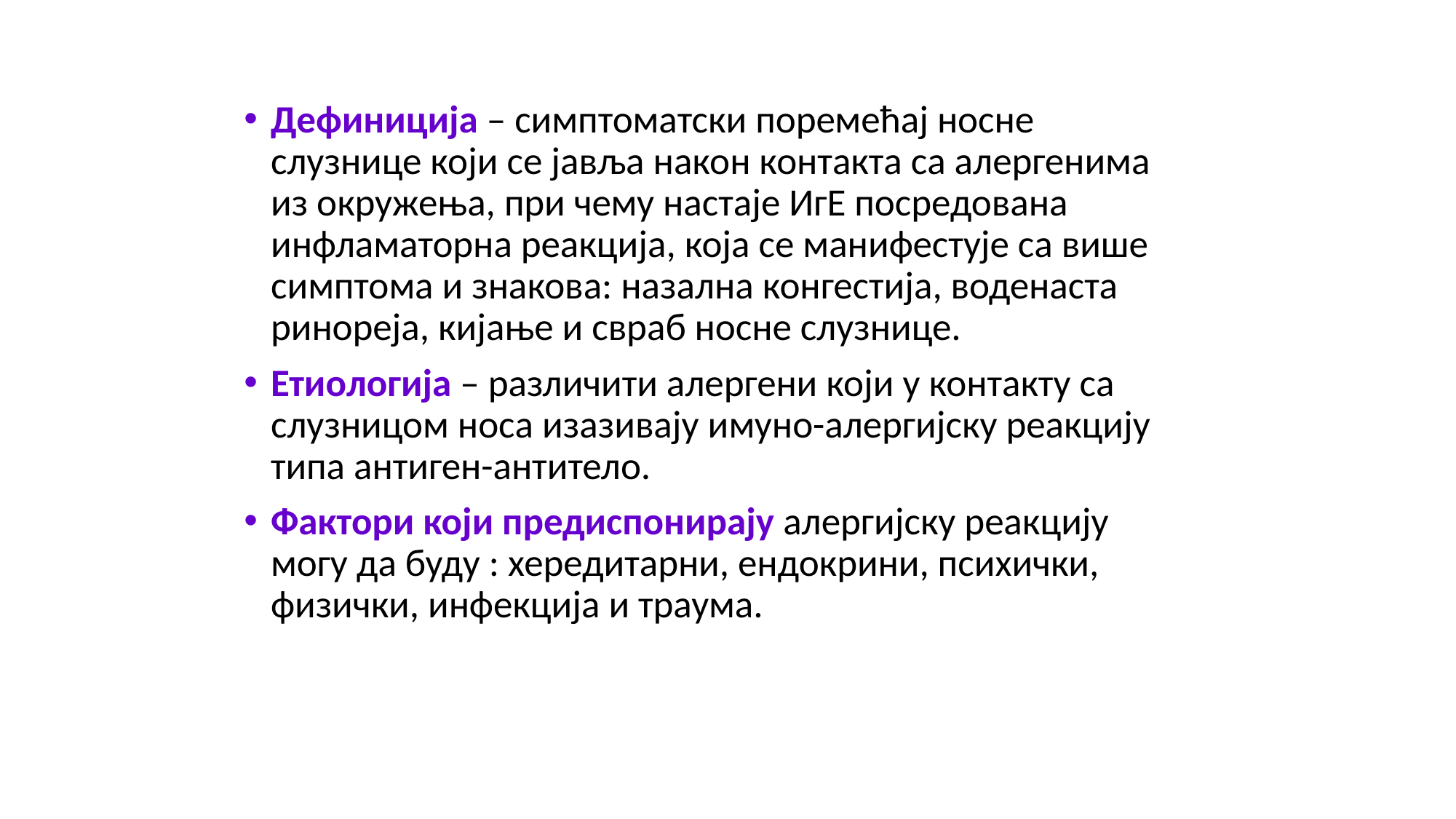

Дефиниција – симптоматски поремећај носне слузнице који се јавља након контакта са алергенима из окружења, при чему настаје ИгЕ посредована инфламаторна реакција, која се манифестује са више симптома и знакова: назална конгестија, воденаста ринореја, кијање и свраб носне слузнице.
Етиологија – различити алергени који у контакту са слузницом носа изазивају имуно-алергијску реакцију типа антиген-антитело.
Фактори који предиспонирају алергијску реакцију могу да буду : хередитарни, ендокрини, психички, физички, инфекција и траума.